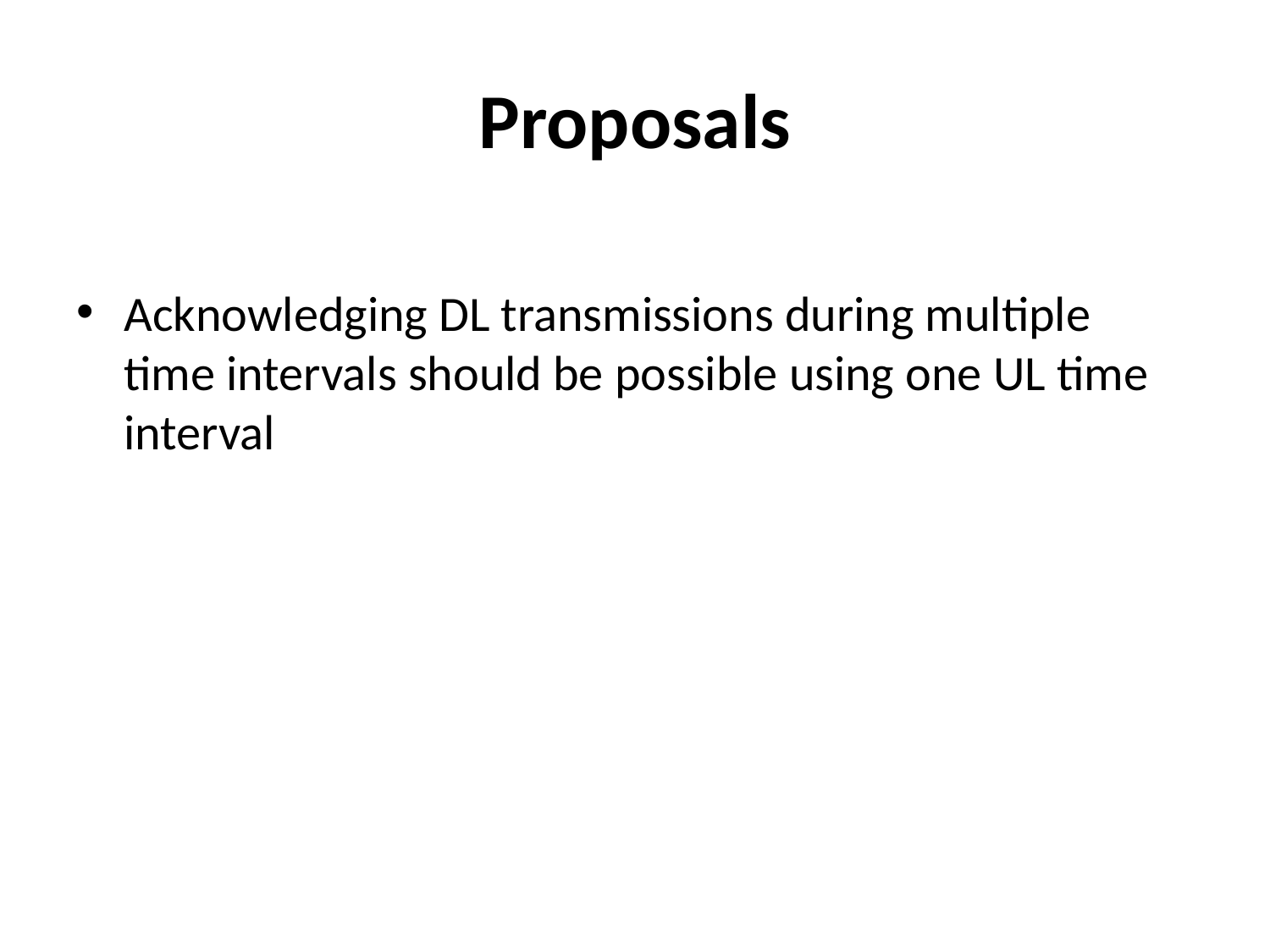

# Proposals

Acknowledging DL transmissions during multiple time intervals should be possible using one UL time interval